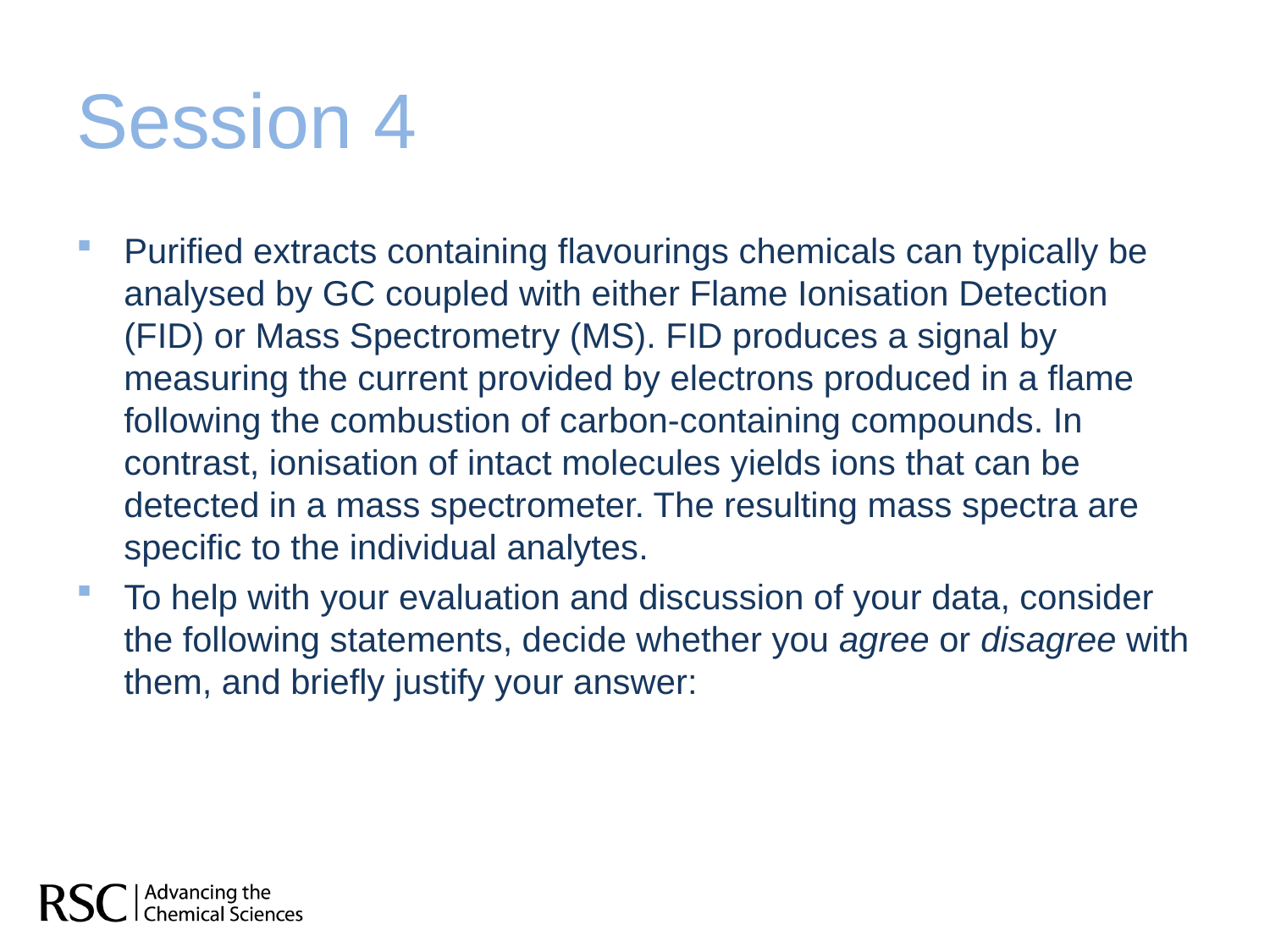

# Session 4
Purified extracts containing flavourings chemicals can typically be analysed by GC coupled with either Flame Ionisation Detection (FID) or Mass Spectrometry (MS). FID produces a signal by measuring the current provided by electrons produced in a flame following the combustion of carbon-containing compounds. In contrast, ionisation of intact molecules yields ions that can be detected in a mass spectrometer. The resulting mass spectra are specific to the individual analytes.
To help with your evaluation and discussion of your data, consider the following statements, decide whether you agree or disagree with them, and briefly justify your answer: